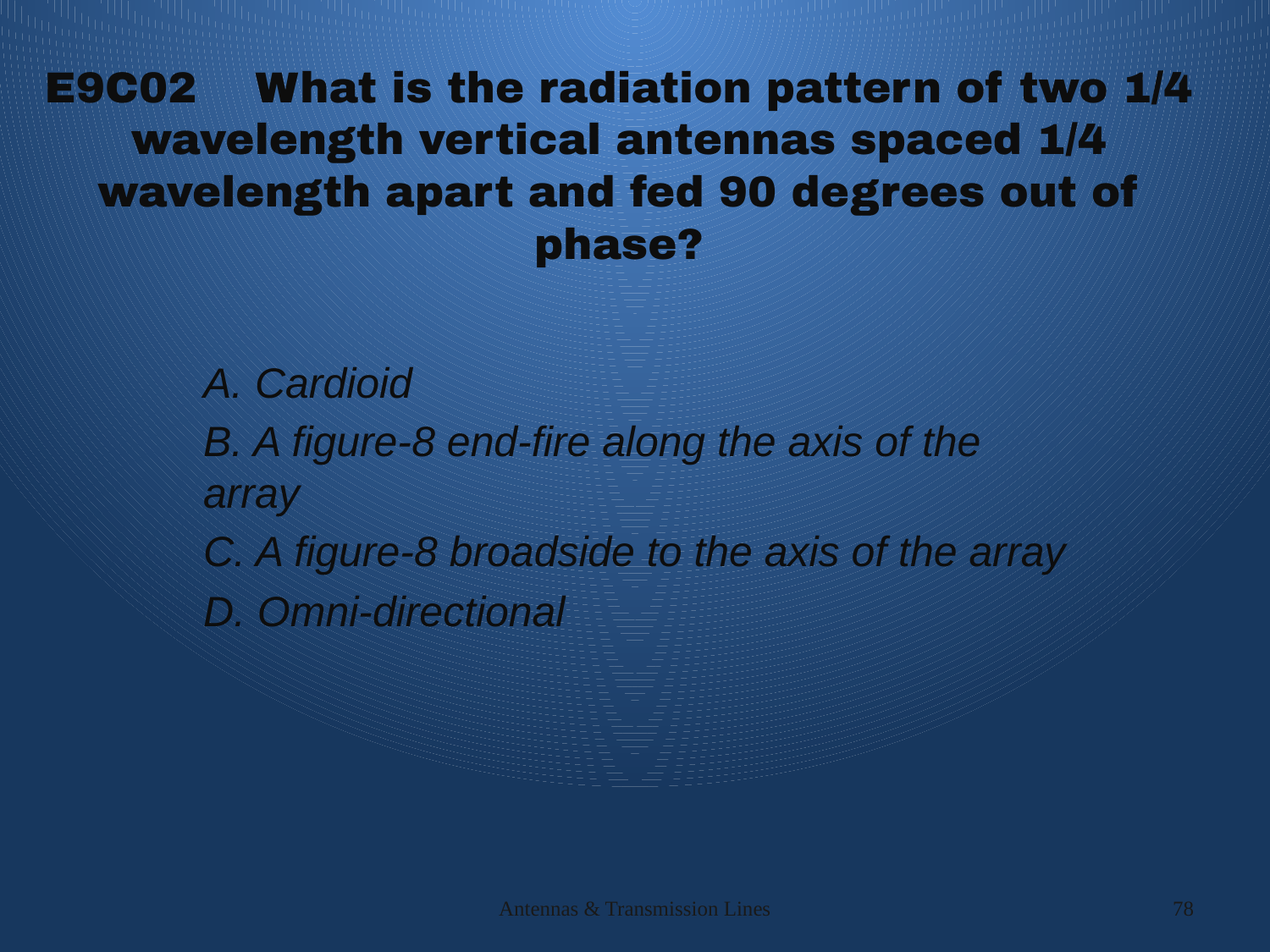

# E9C02    What is the radiation pattern of two 1/4 wavelength vertical antennas spaced 1/4 wavelength apart and fed 90 degrees out of phase?
A. Cardioid
B. A figure-8 end-fire along the axis of the array
C. A figure-8 broadside to the axis of the array
D. Omni-directional
Antennas & Transmission Lines
78